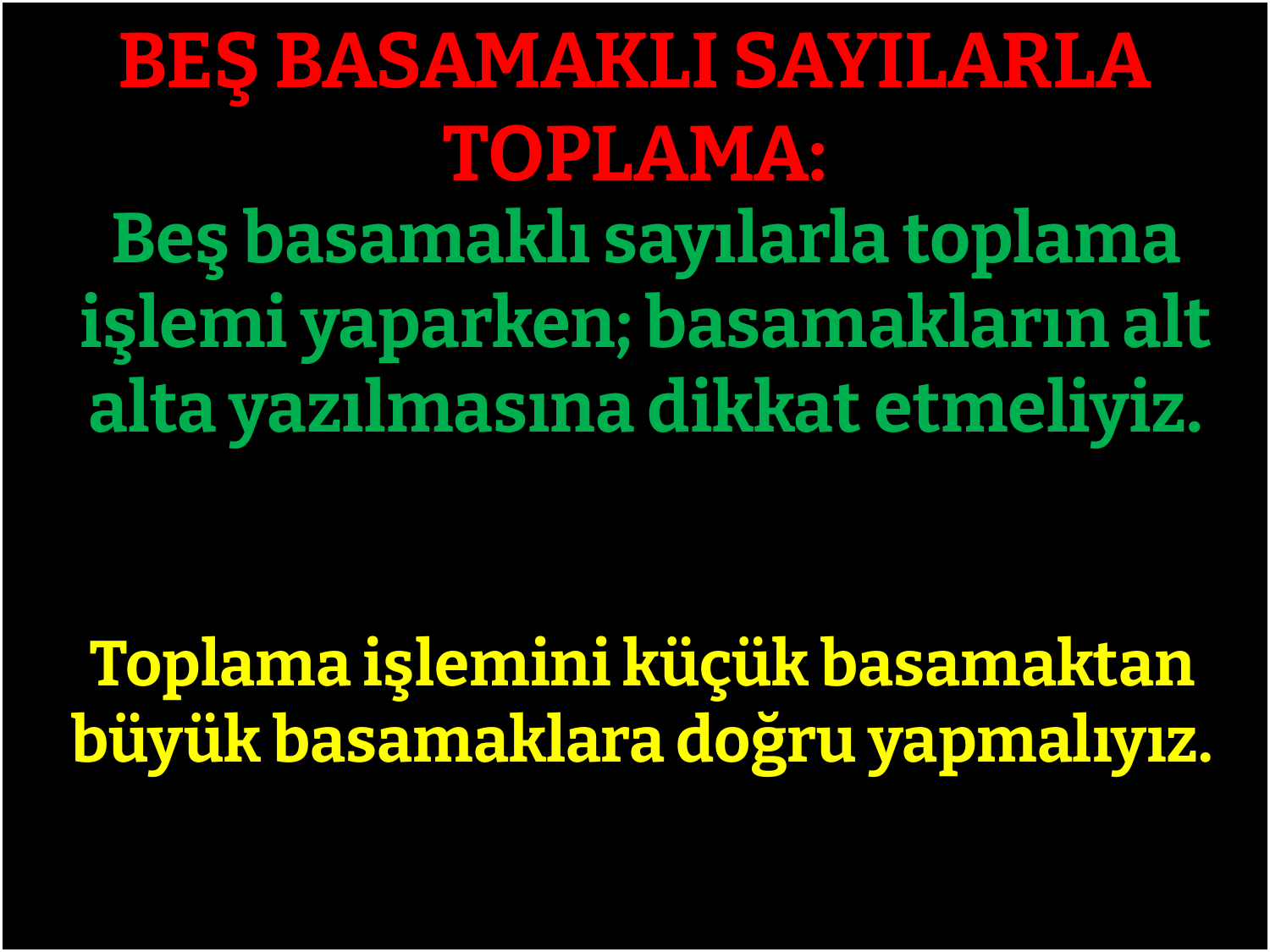

BEŞ BASAMAKLI SAYILARLA TOPLAMA:
Beş basamaklı sayılarla toplama işlemi yaparken; basamakların alt alta yazılmasına dikkat etmeliyiz.
#
Toplama işlemini küçük basamaktan büyük basamaklara doğru yapmalıyız.